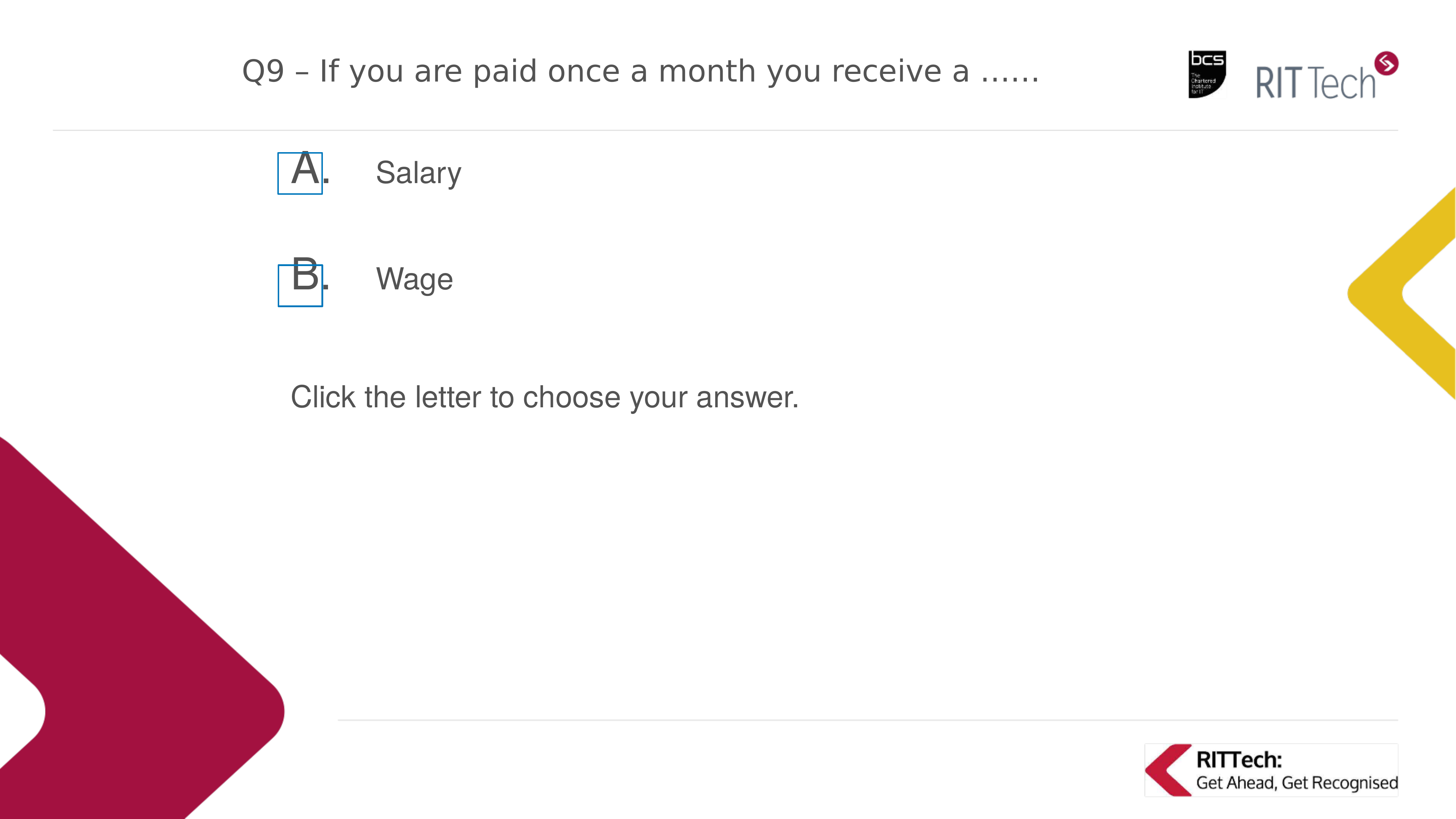

# Q9 – If you are paid once a month you receive a ……

Salary

Wage

Click the letter to choose your answer.